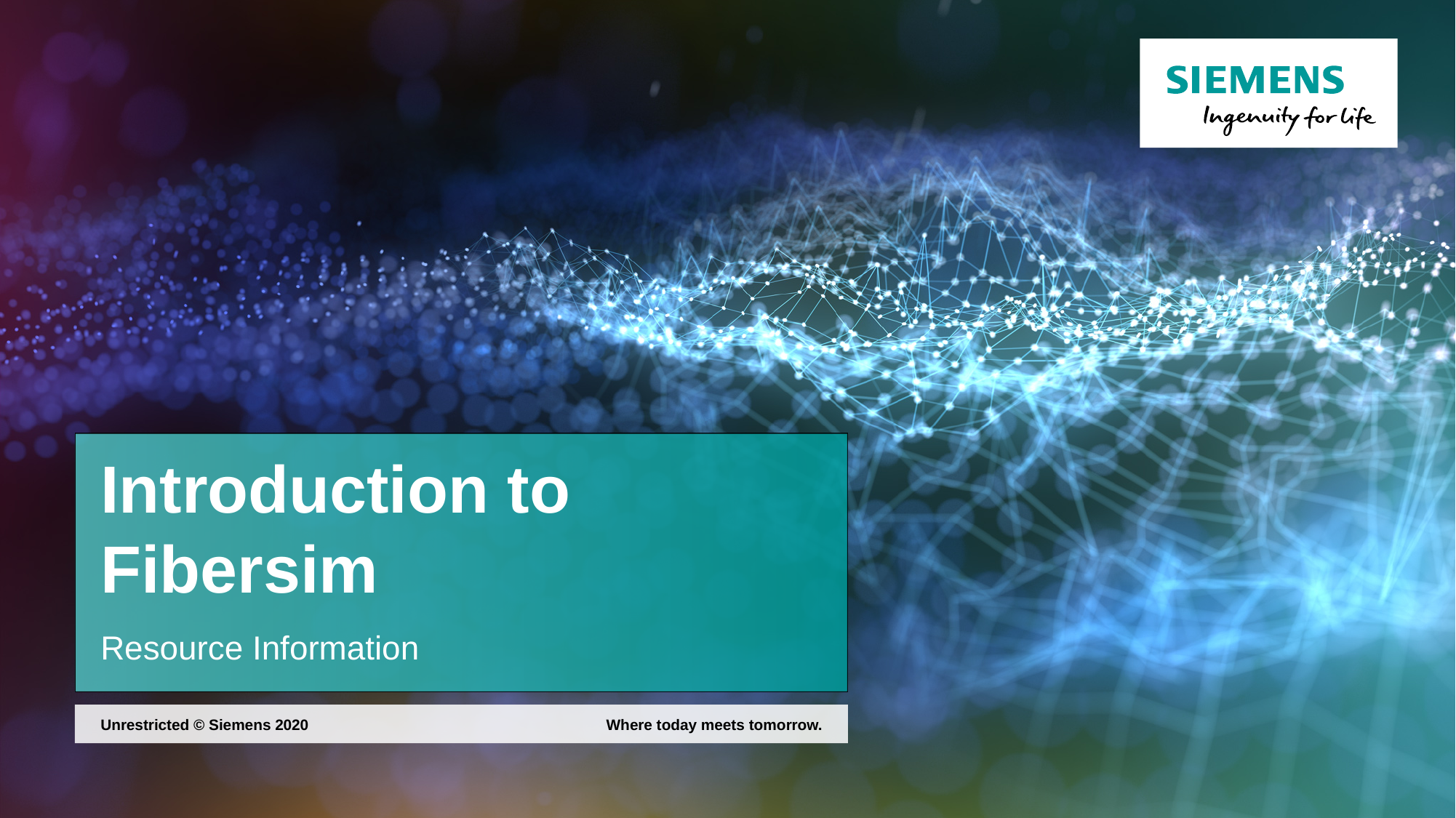

# Introduction to Fibersim Resource Information
Unrestricted © Siemens 2020
Where today meets tomorrow.